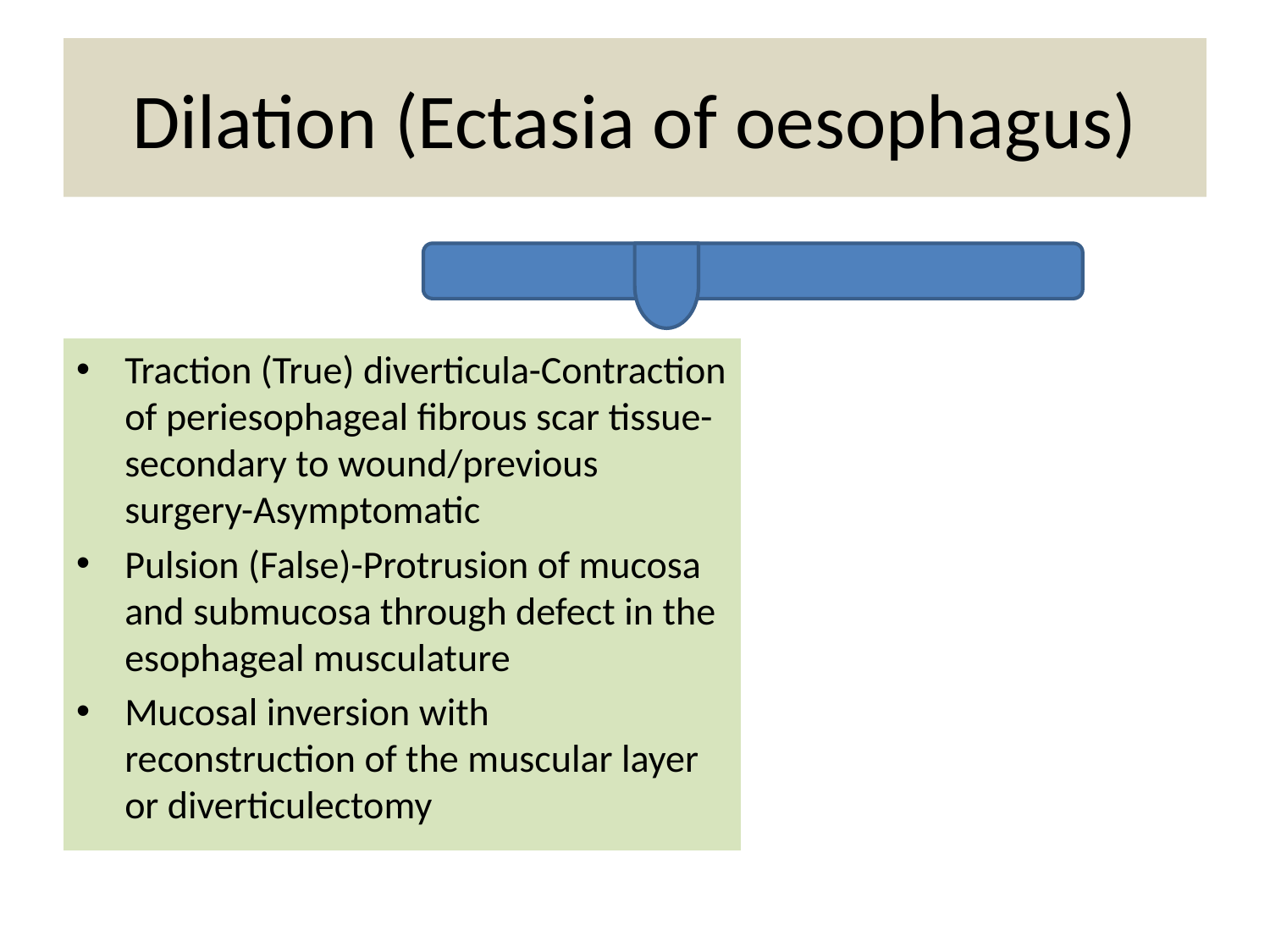

# Dilation (Ectasia of oesophagus)

Traction (True) diverticula-Contraction of periesophageal fibrous scar tissue-secondary to wound/previous surgery-Asymptomatic
Pulsion (False)-Protrusion of mucosa and submucosa through defect in the esophageal musculature
Mucosal inversion with reconstruction of the muscular layer or diverticulectomy